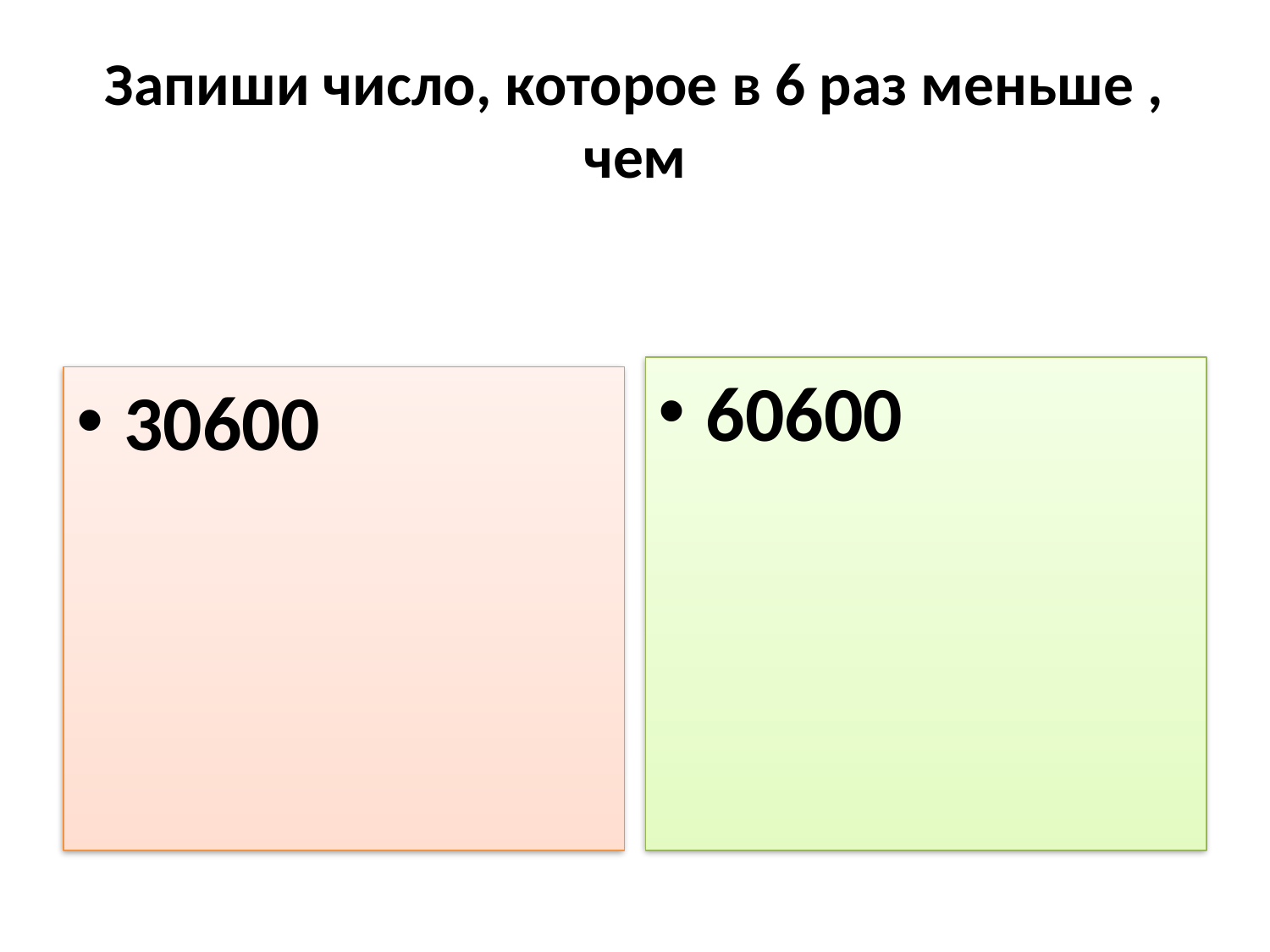

# Запиши число, которое в 6 раз меньше , чем
60600
30600